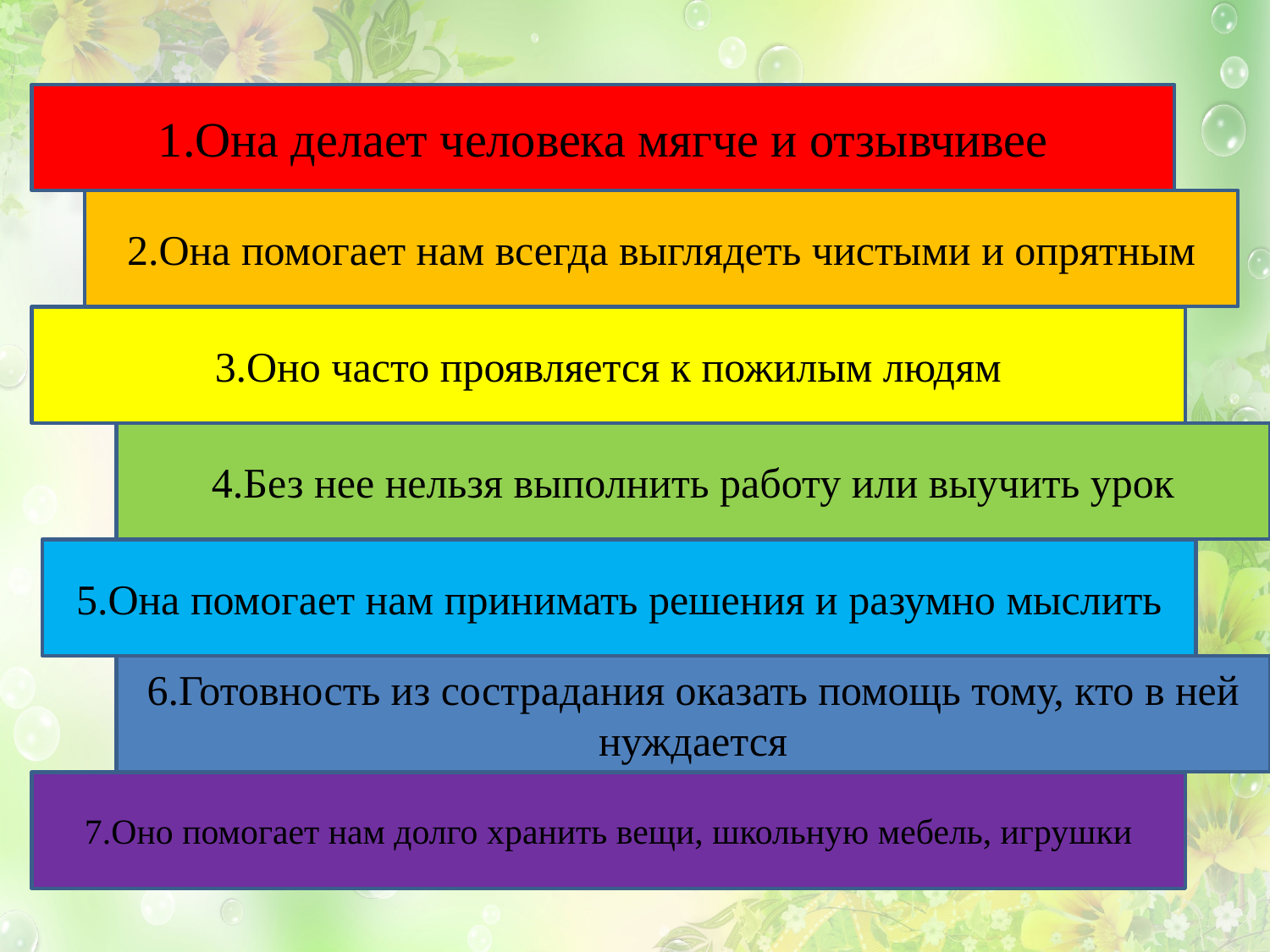

1.Она делает человека мягче и отзывчивее
2.Она помогает нам всегда выглядеть чистыми и опрятным
3.Оно часто проявляется к пожилым людям
4.Без нее нельзя выполнить работу или выучить урок
5.Она помогает нам принимать решения и разумно мыслить
6.Готовность из сострадания оказать помощь тому, кто в ней нуждается
7.Оно помогает нам долго хранить вещи, школьную мебель, игрушки